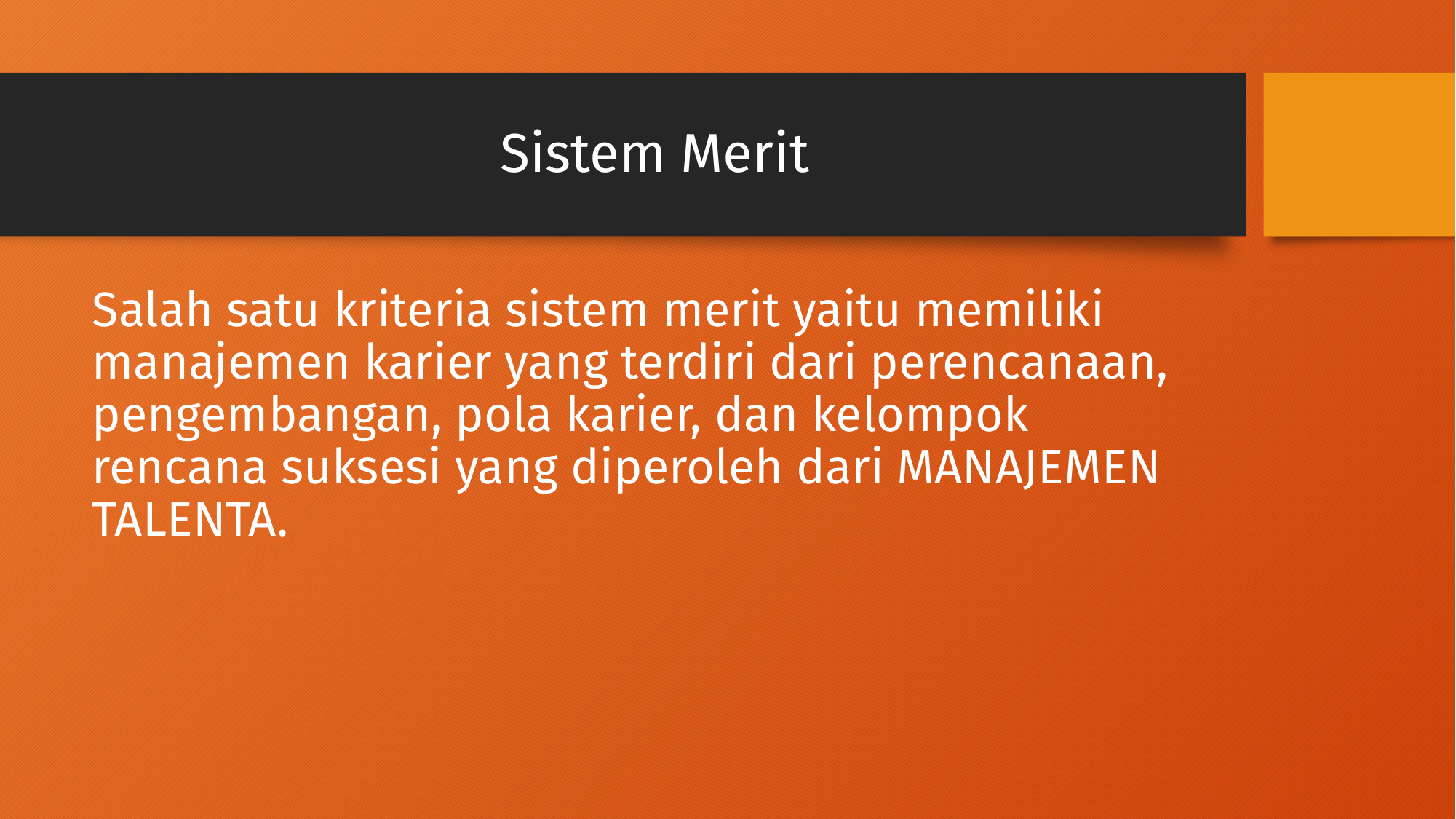

# Sistem Merit
Salah satu kriteria sistem merit yaitu memiliki manajemen karier yang terdiri dari perencanaan, pengembangan, pola karier, dan kelompok rencana suksesi yang diperoleh dari MANAJEMEN TALENTA.